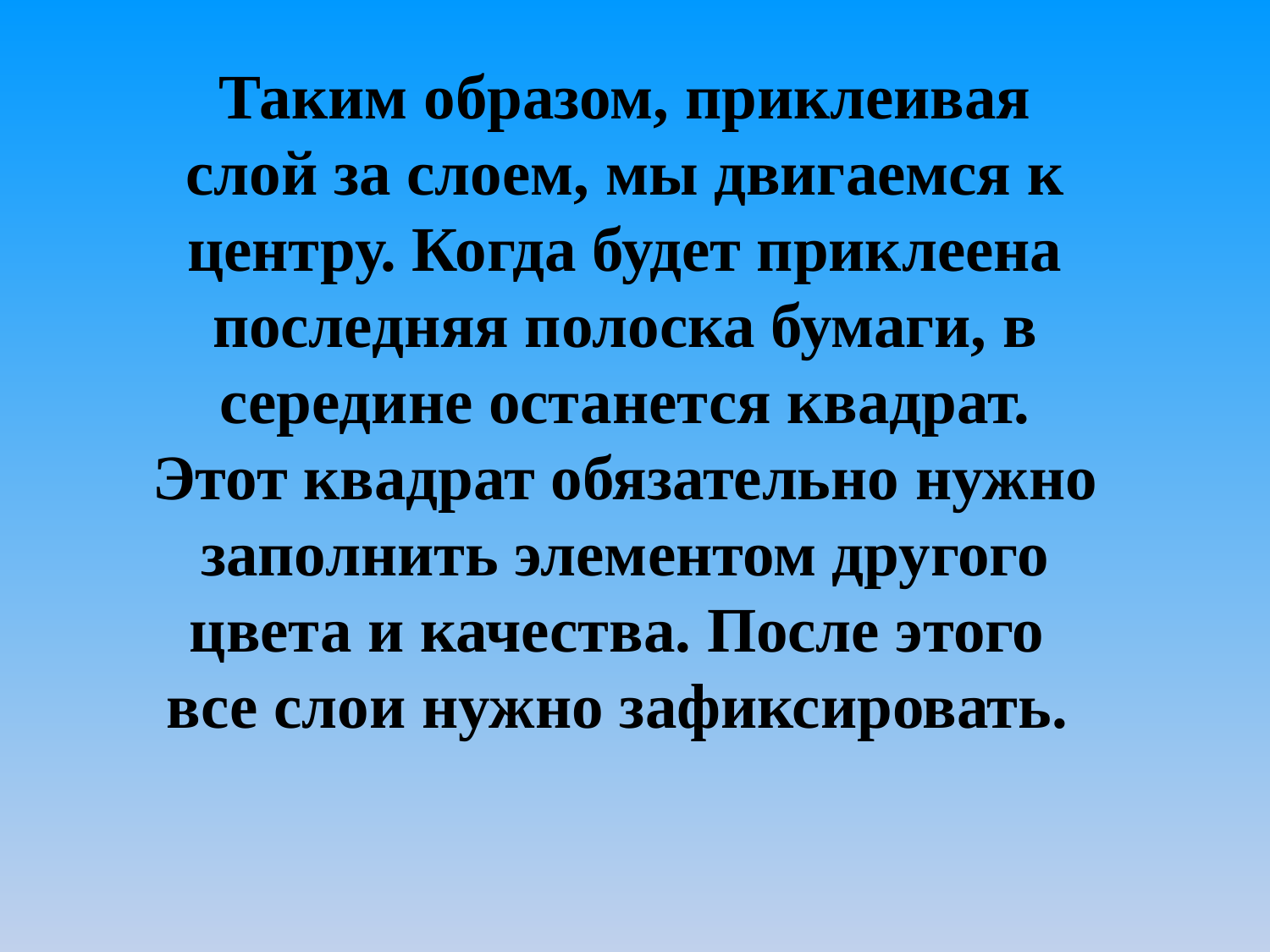

Таким образом, приклеивая слой за слоем, мы двигаемся к центру. Когда будет приклеена последняя полоска бумаги, в середине останется квадрат. Этот квадрат обязательно нужно заполнить элементом другого цвета и качества. После этого  все слои нужно зафиксировать.